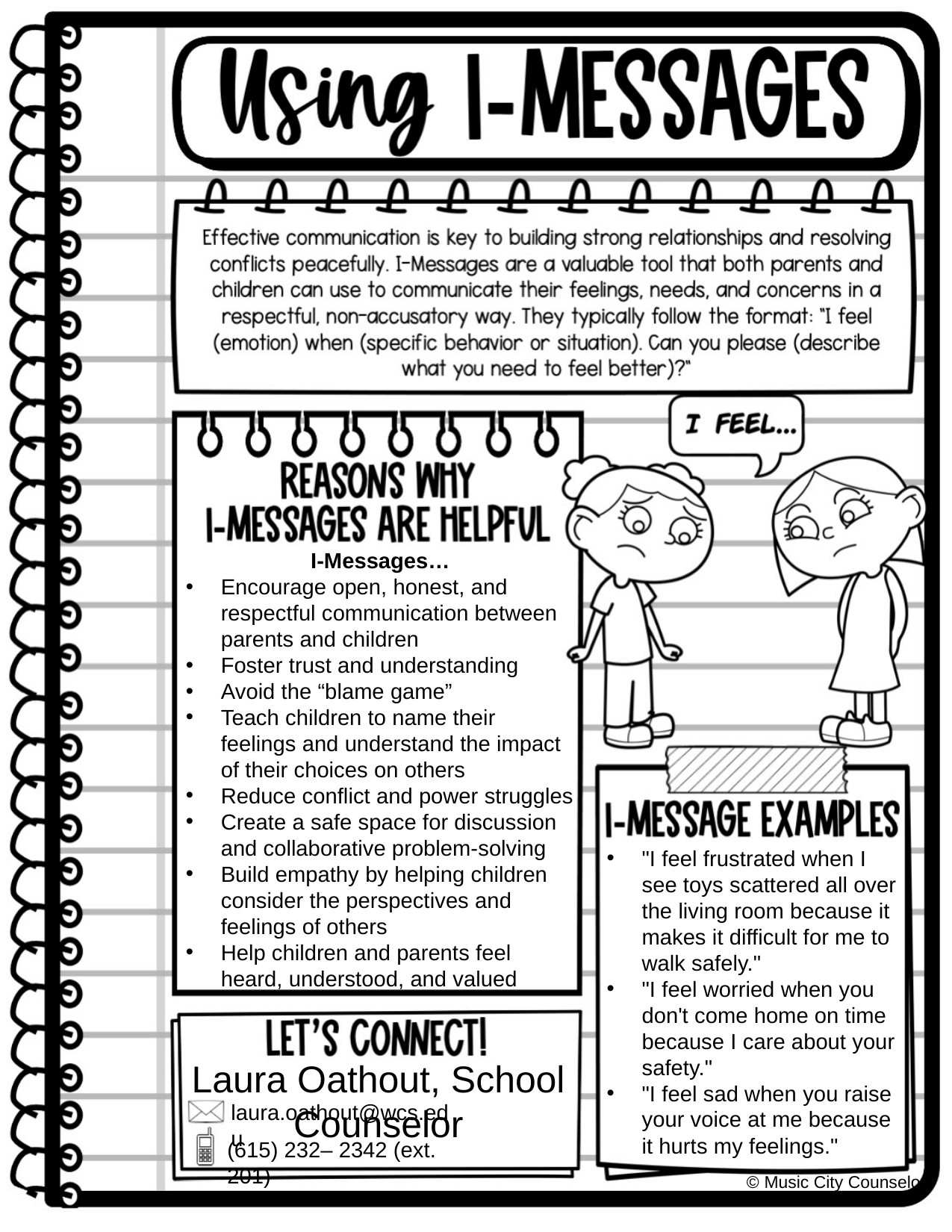

I-Messages…
Encourage open, honest, and respectful communication between parents and children
Foster trust and understanding
Avoid the “blame game”
Teach children to name their feelings and understand the impact of their choices on others
Reduce conflict and power struggles
Create a safe space for discussion and collaborative problem-solving
Build empathy by helping children consider the perspectives and feelings of others
Help children and parents feel heard, understood, and valued
"I feel frustrated when I see toys scattered all over the living room because it makes it difficult for me to walk safely."
"I feel worried when you don't come home on time because I care about your safety."
"I feel sad when you raise your voice at me because it hurts my feelings."
Laura Oathout, School Counselor
laura.oathout@wcs.edu
(615) 232– 2342 (ext. 201)
©️ Music City Counselor